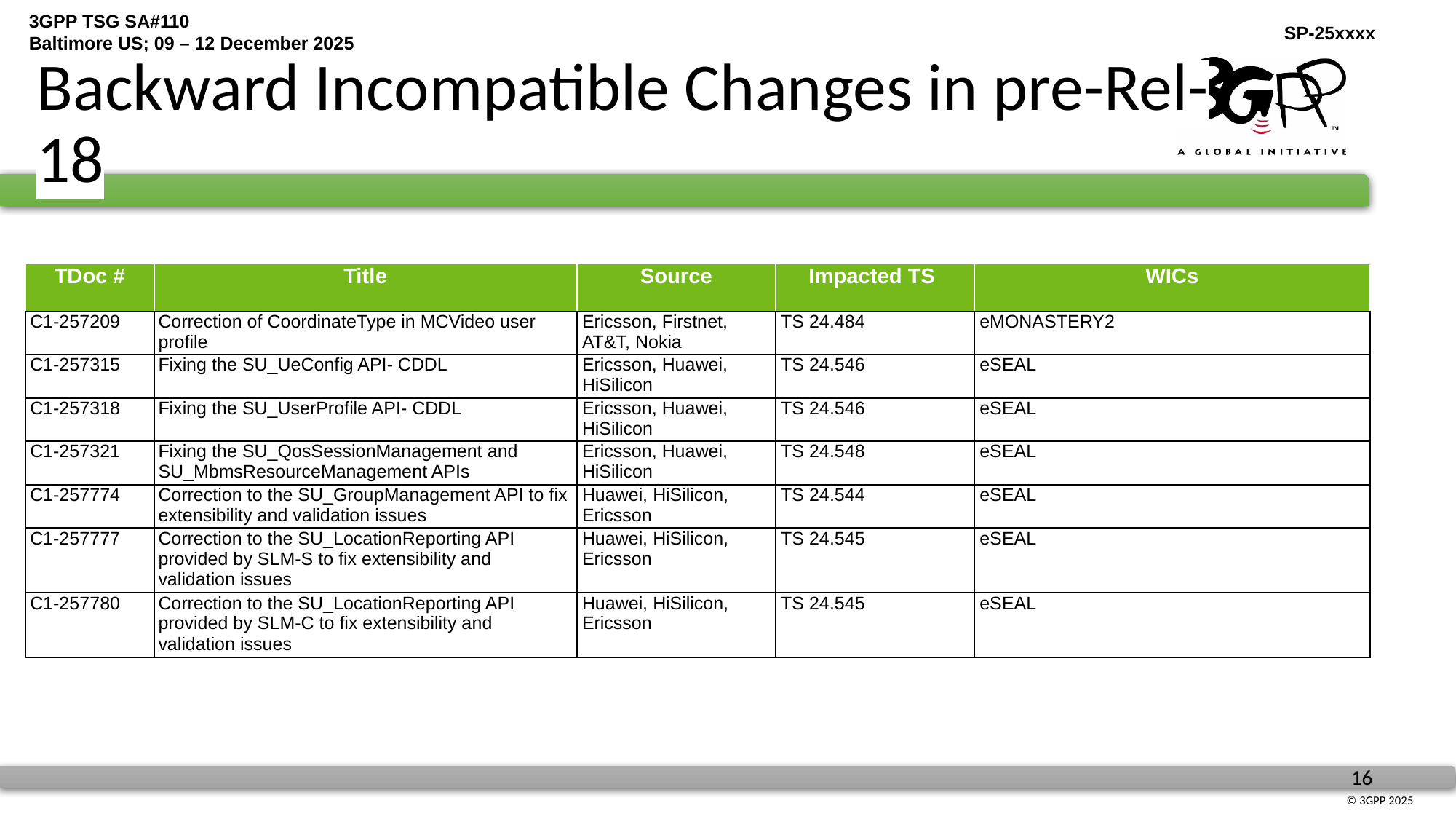

# Backward Incompatible Changes in pre-Rel-18
| TDoc # | Title | Source | Impacted TS | WICs |
| --- | --- | --- | --- | --- |
| C1-257209 | Correction of CoordinateType in MCVideo user profile | Ericsson, Firstnet, AT&T, Nokia | TS 24.484 | eMONASTERY2 |
| C1-257315 | Fixing the SU\_UeConfig API- CDDL | Ericsson, Huawei, HiSilicon | TS 24.546 | eSEAL |
| C1-257318 | Fixing the SU\_UserProfile API- CDDL | Ericsson, Huawei, HiSilicon | TS 24.546 | eSEAL |
| C1-257321 | Fixing the SU\_QosSessionManagement and SU\_MbmsResourceManagement APIs | Ericsson, Huawei, HiSilicon | TS 24.548 | eSEAL |
| C1-257774 | Correction to the SU\_GroupManagement API to fix extensibility and validation issues | Huawei, HiSilicon, Ericsson | TS 24.544 | eSEAL |
| C1-257777 | Correction to the SU\_LocationReporting API provided by SLM-S to fix extensibility and validation issues | Huawei, HiSilicon, Ericsson | TS 24.545 | eSEAL |
| C1-257780 | Correction to the SU\_LocationReporting API provided by SLM-C to fix extensibility and validation issues | Huawei, HiSilicon, Ericsson | TS 24.545 | eSEAL |